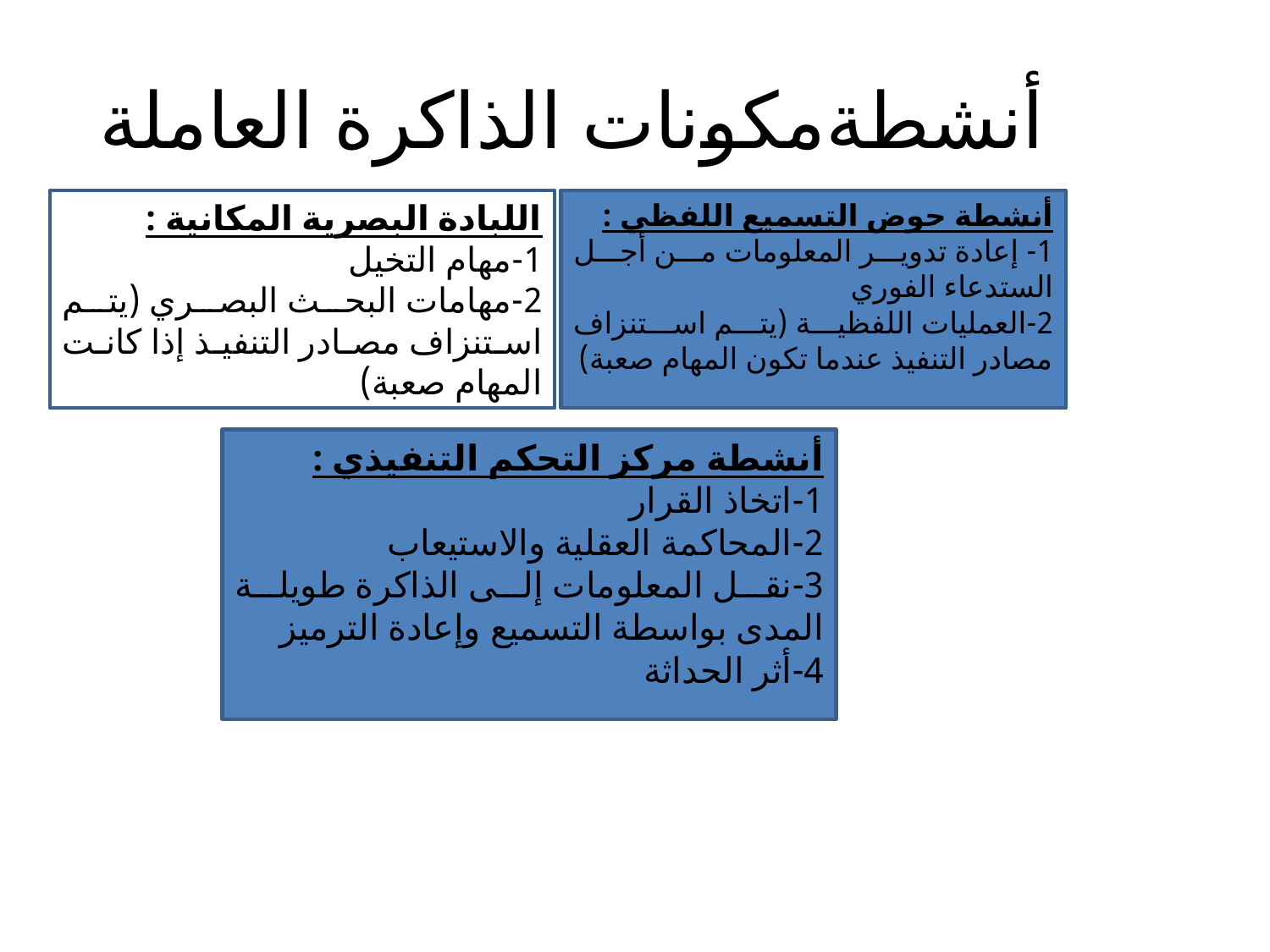

أنشطةمكونات الذاكرة العاملة
اللبادة البصرية المكانية :
1-مهام التخيل
2-مهامات البحث البصري (يتم استنزاف مصادر التنفيذ إذا كانت المهام صعبة)
أنشطة حوض التسميع اللفظي :
1- إعادة تدوير المعلومات من أجل الستدعاء الفوري
2-العمليات اللفظية (يتم استنزاف مصادر التنفيذ عندما تكون المهام صعبة)
أنشطة مركز التحكم التنفيذي :
1-اتخاذ القرار
2-المحاكمة العقلية والاستيعاب
3-نقل المعلومات إلى الذاكرة طويلة المدى بواسطة التسميع وإعادة الترميز
4-أثر الحداثة